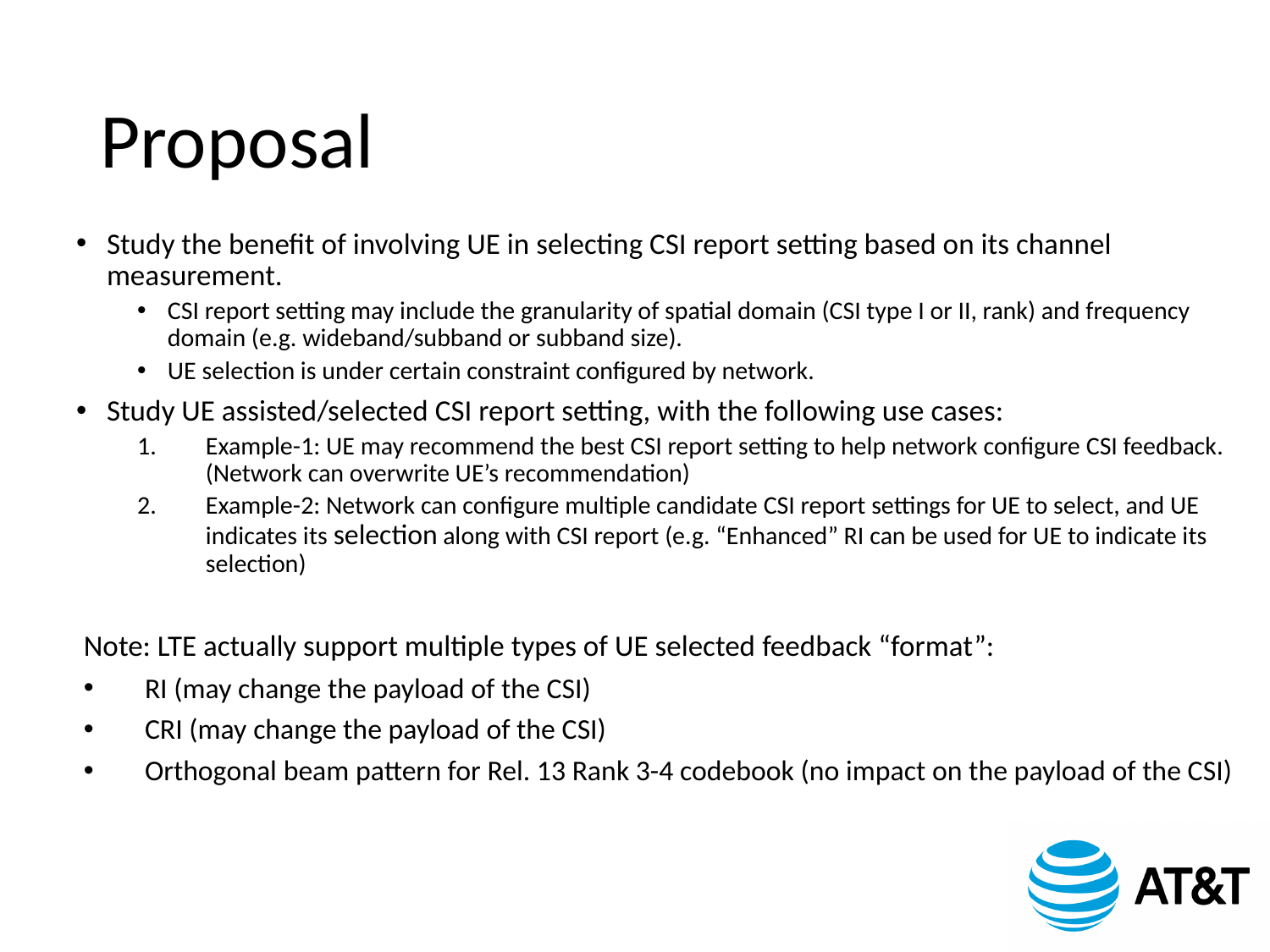

# Proposal
Study the benefit of involving UE in selecting CSI report setting based on its channel measurement.
CSI report setting may include the granularity of spatial domain (CSI type I or II, rank) and frequency domain (e.g. wideband/subband or subband size).
UE selection is under certain constraint configured by network.
Study UE assisted/selected CSI report setting, with the following use cases:
Example-1: UE may recommend the best CSI report setting to help network configure CSI feedback. (Network can overwrite UE’s recommendation)
Example-2: Network can configure multiple candidate CSI report settings for UE to select, and UE indicates its selection along with CSI report (e.g. “Enhanced” RI can be used for UE to indicate its selection)

Note: LTE actually support multiple types of UE selected feedback “format”:
RI (may change the payload of the CSI)
CRI (may change the payload of the CSI)
Orthogonal beam pattern for Rel. 13 Rank 3-4 codebook (no impact on the payload of the CSI)